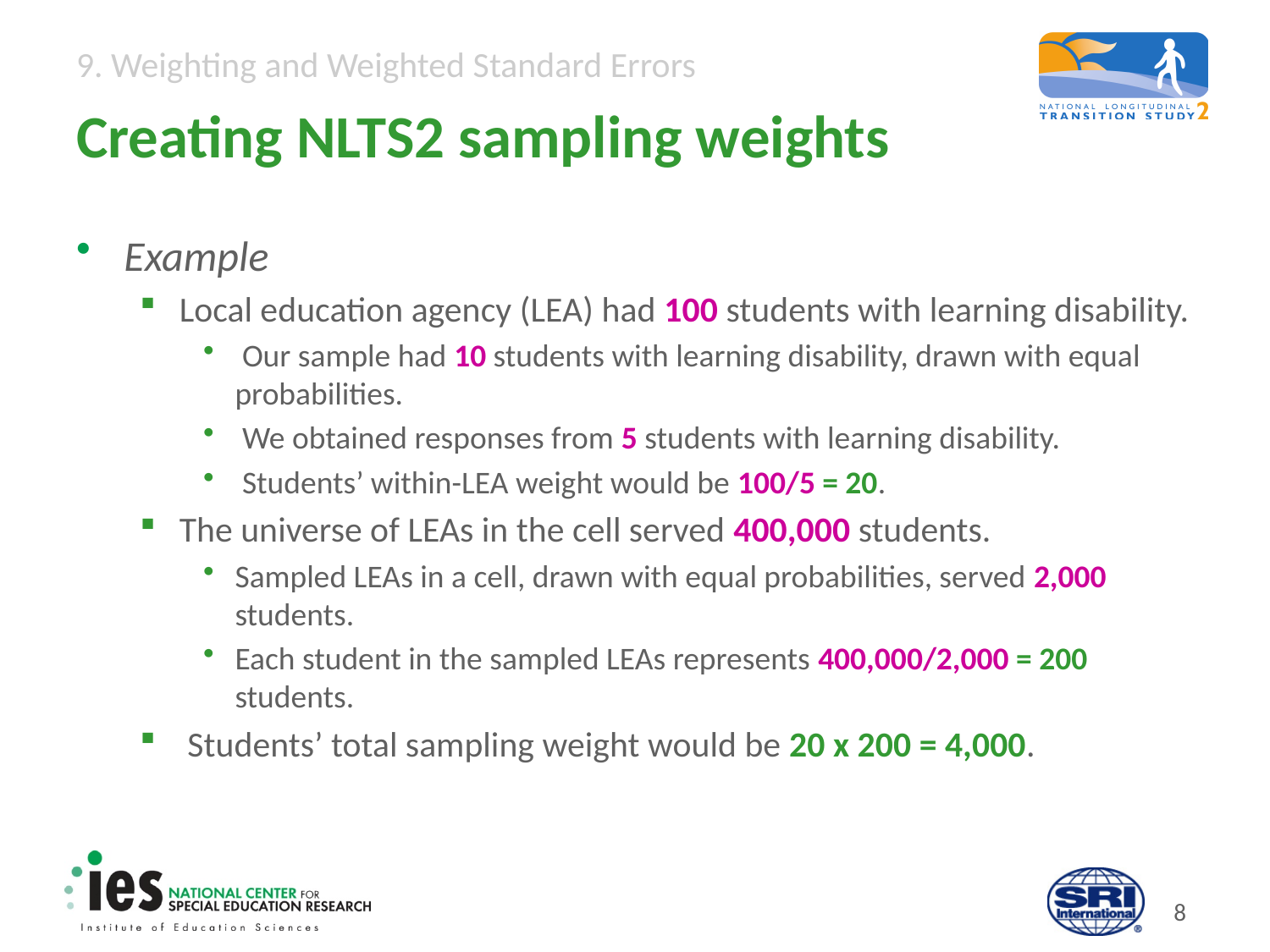

# Creating NLTS2 sampling weights
Example
Local education agency (LEA) had 100 students with learning disability.
 Our sample had 10 students with learning disability, drawn with equal probabilities.
 We obtained responses from 5 students with learning disability.
 Students’ within-LEA weight would be 100/5 = 20.
The universe of LEAs in the cell served 400,000 students.
Sampled LEAs in a cell, drawn with equal probabilities, served 2,000  students.
Each student in the sampled LEAs represents 400,000/2,000 = 200 students.
 Students’ total sampling weight would be 20 x 200 = 4,000.

8